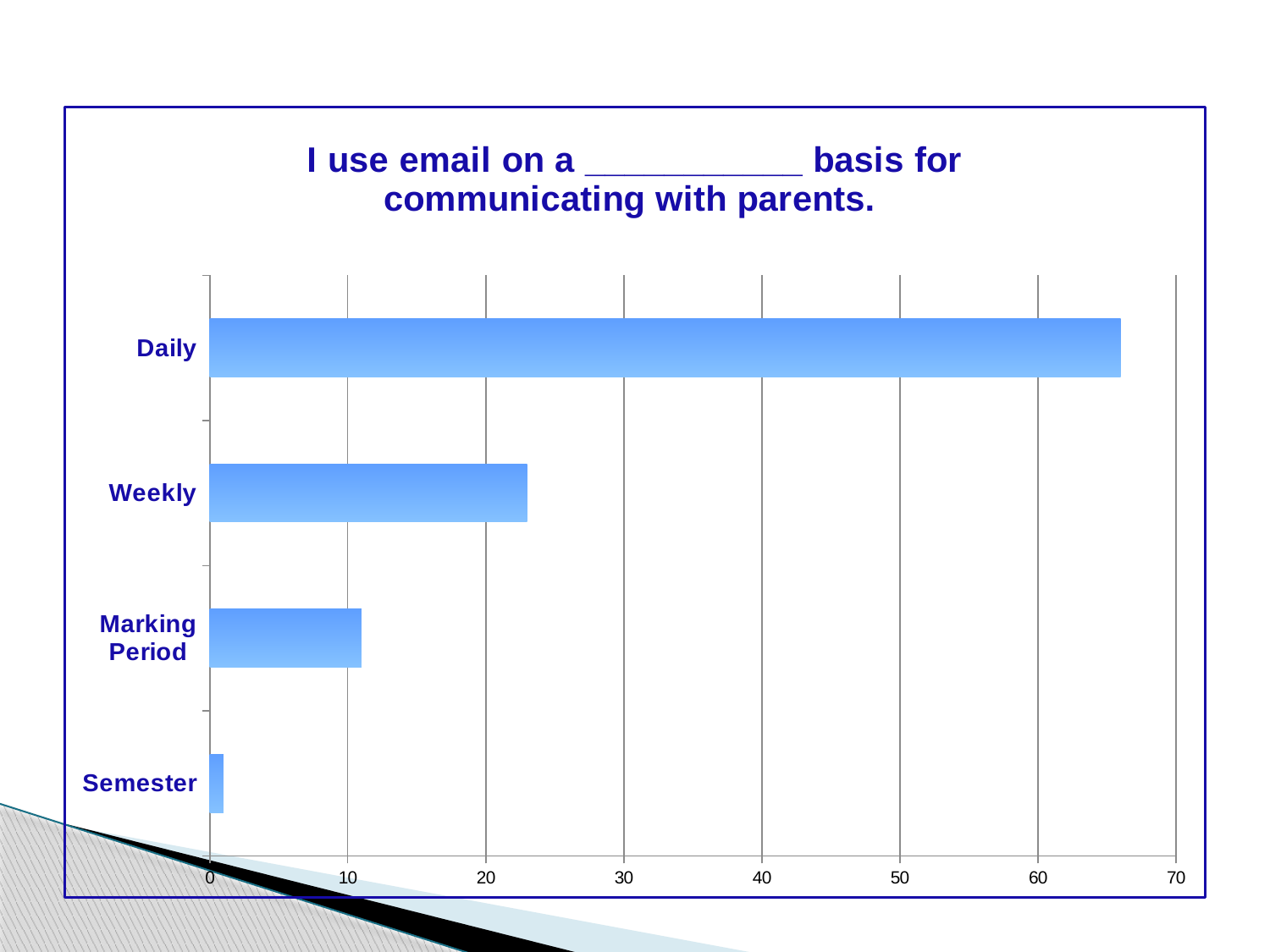

### Chart: I use email on a ___________ basis for communicating with parents.

| Category | Total |
|---|---|
| Semester | 1.0 |
| Marking Period | 11.0 |
| Weekly | 23.0 |
| Daily | 66.0 |